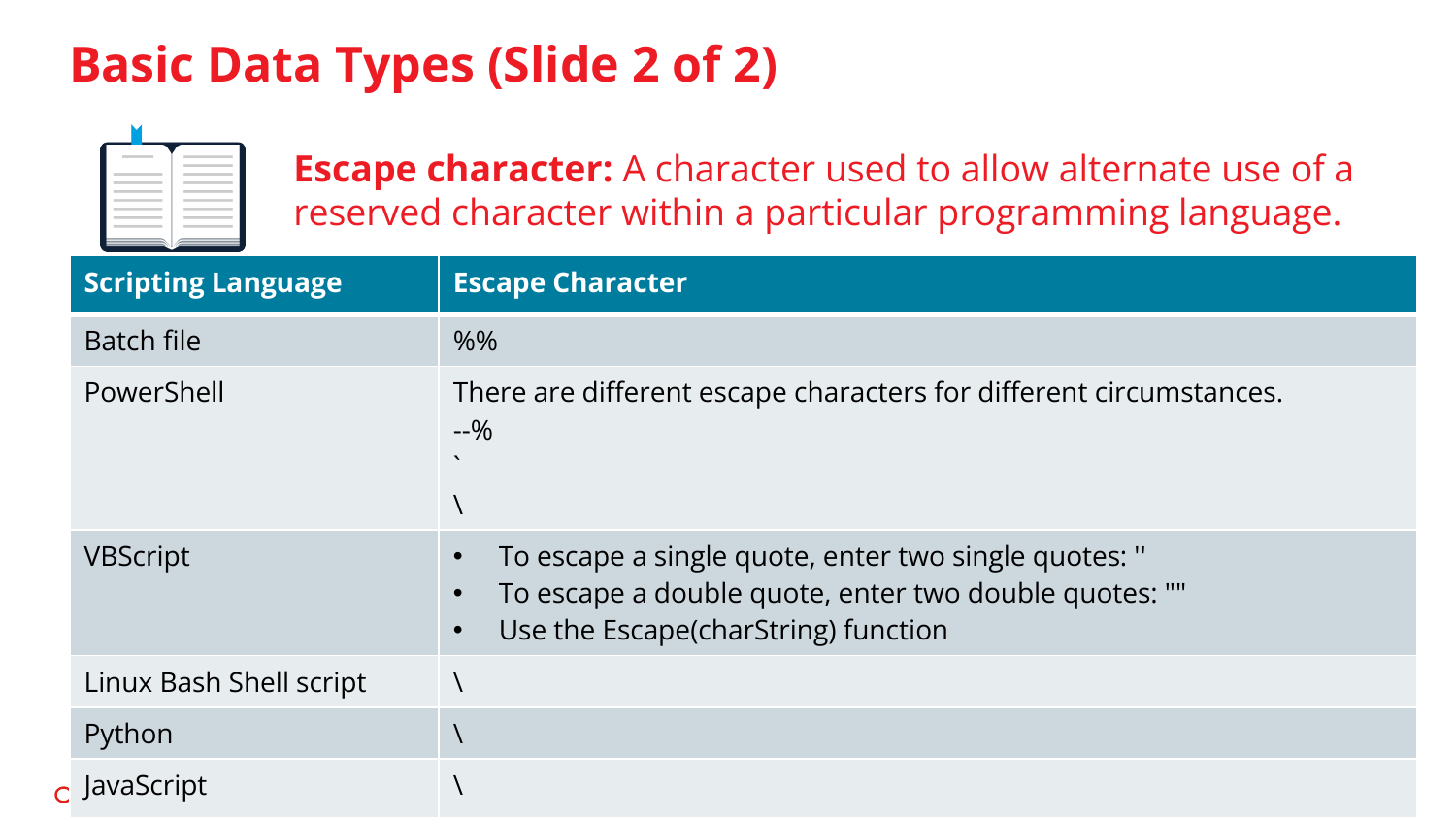

# Basic Data Types (Slide 2 of 2)
Escape character: A character used to allow alternate use of a reserved character within a particular programming language.
| Scripting Language | Escape Character |
| --- | --- |
| Batch file | %% |
| PowerShell | There are different escape characters for different circumstances. --% ` \ |
| VBScript | To escape a single quote, enter two single quotes: '' To escape a double quote, enter two double quotes: "" Use the Escape(charString) function |
| Linux Bash Shell script | \ |
| Python | \ |
| JavaScript | \ |
80